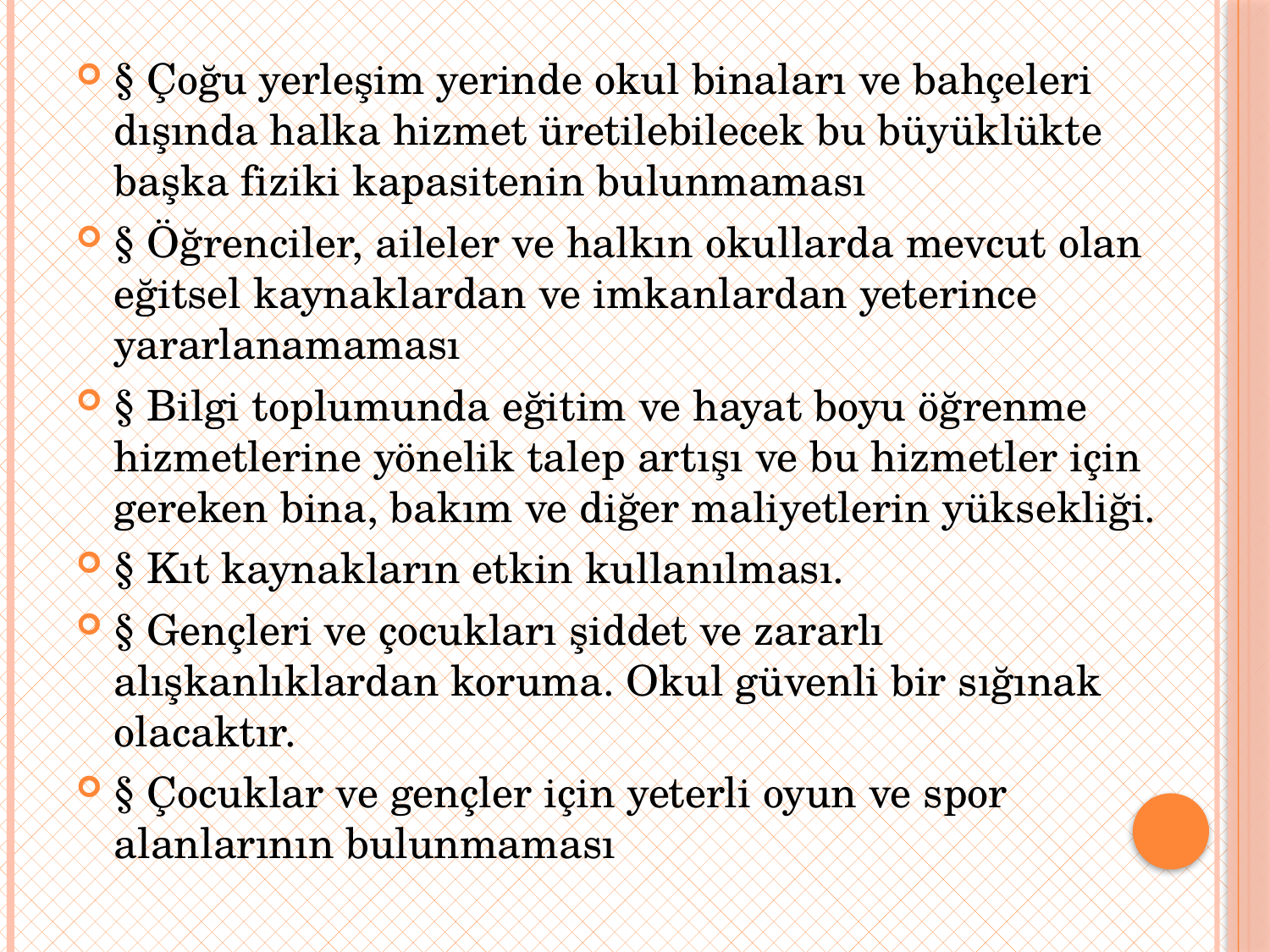

§ Çoğu yerleşim yerinde okul binaları ve bahçeleri dışında halka hizmet üretilebilecek bu büyüklükte başka fiziki kapasitenin bulunmaması
§ Öğrenciler, aileler ve halkın okullarda mevcut olan eğitsel kaynaklardan ve imkanlardan yeterince yararlanamaması
§ Bilgi toplumunda eğitim ve hayat boyu öğrenme hizmetlerine yönelik talep artışı ve bu hizmetler için gereken bina, bakım ve diğer maliyetlerin yüksekliği.
§ Kıt kaynakların etkin kullanılması.
§ Gençleri ve çocukları şiddet ve zararlı alışkanlıklardan koruma. Okul güvenli bir sığınak olacaktır.
§ Çocuklar ve gençler için yeterli oyun ve spor alanlarının bulunmaması